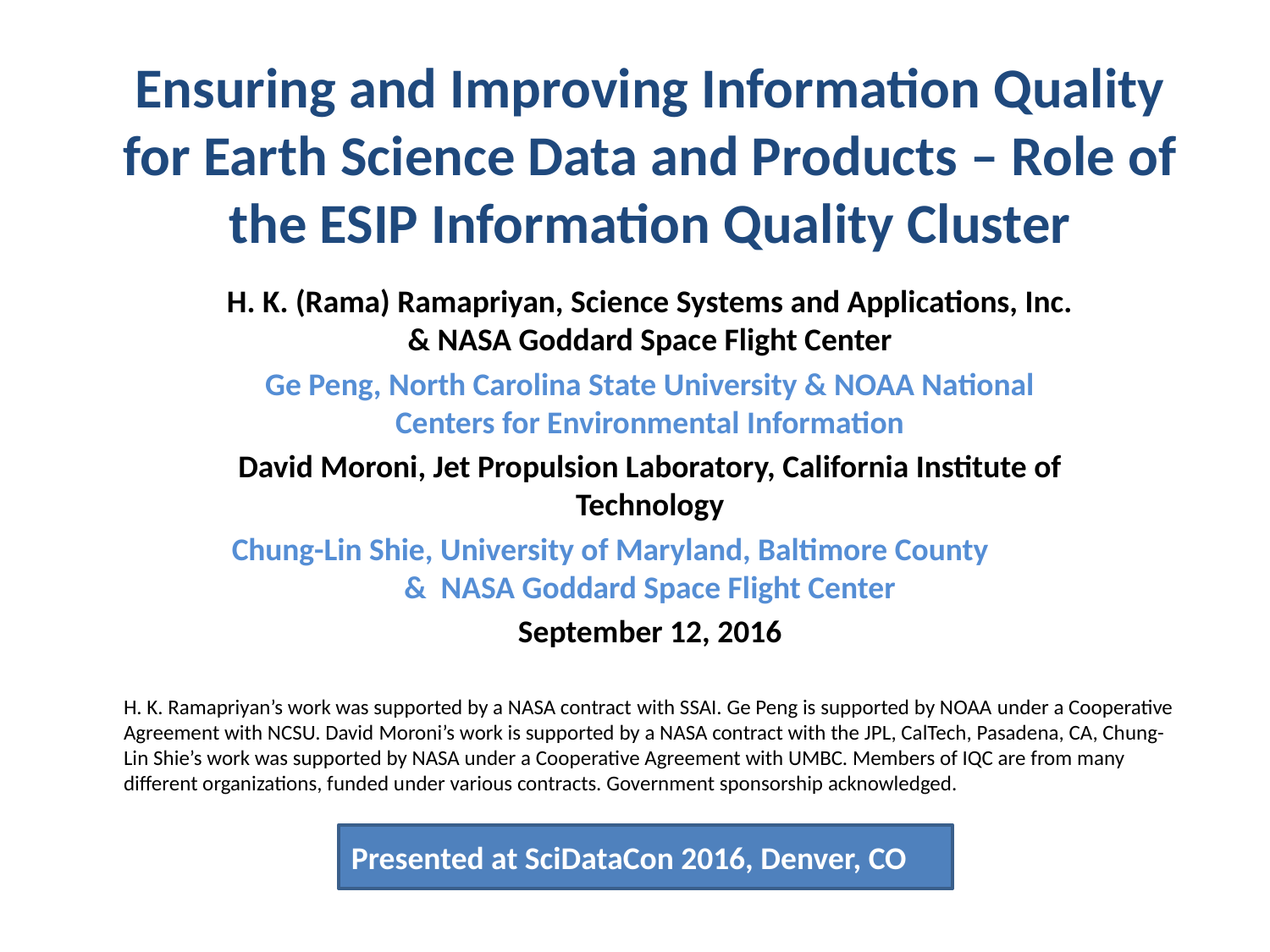

# Ensuring and Improving Information Quality for Earth Science Data and Products – Role of the ESIP Information Quality Cluster
H. K. (Rama) Ramapriyan, Science Systems and Applications, Inc. & NASA Goddard Space Flight Center
Ge Peng, North Carolina State University & NOAA National Centers for Environmental Information
David Moroni, Jet Propulsion Laboratory, California Institute of Technology
Chung-Lin Shie, University of Maryland, Baltimore County            &  NASA Goddard Space Flight Center
September 12, 2016
H. K. Ramapriyan’s work was supported by a NASA contract with SSAI. Ge Peng is supported by NOAA under a Cooperative Agreement with NCSU. David Moroni’s work is supported by a NASA contract with the JPL, CalTech, Pasadena, CA, Chung-Lin Shie’s work was supported by NASA under a Cooperative Agreement with UMBC. Members of IQC are from many different organizations, funded under various contracts. Government sponsorship acknowledged.
Presented at SciDataCon 2016, Denver, CO